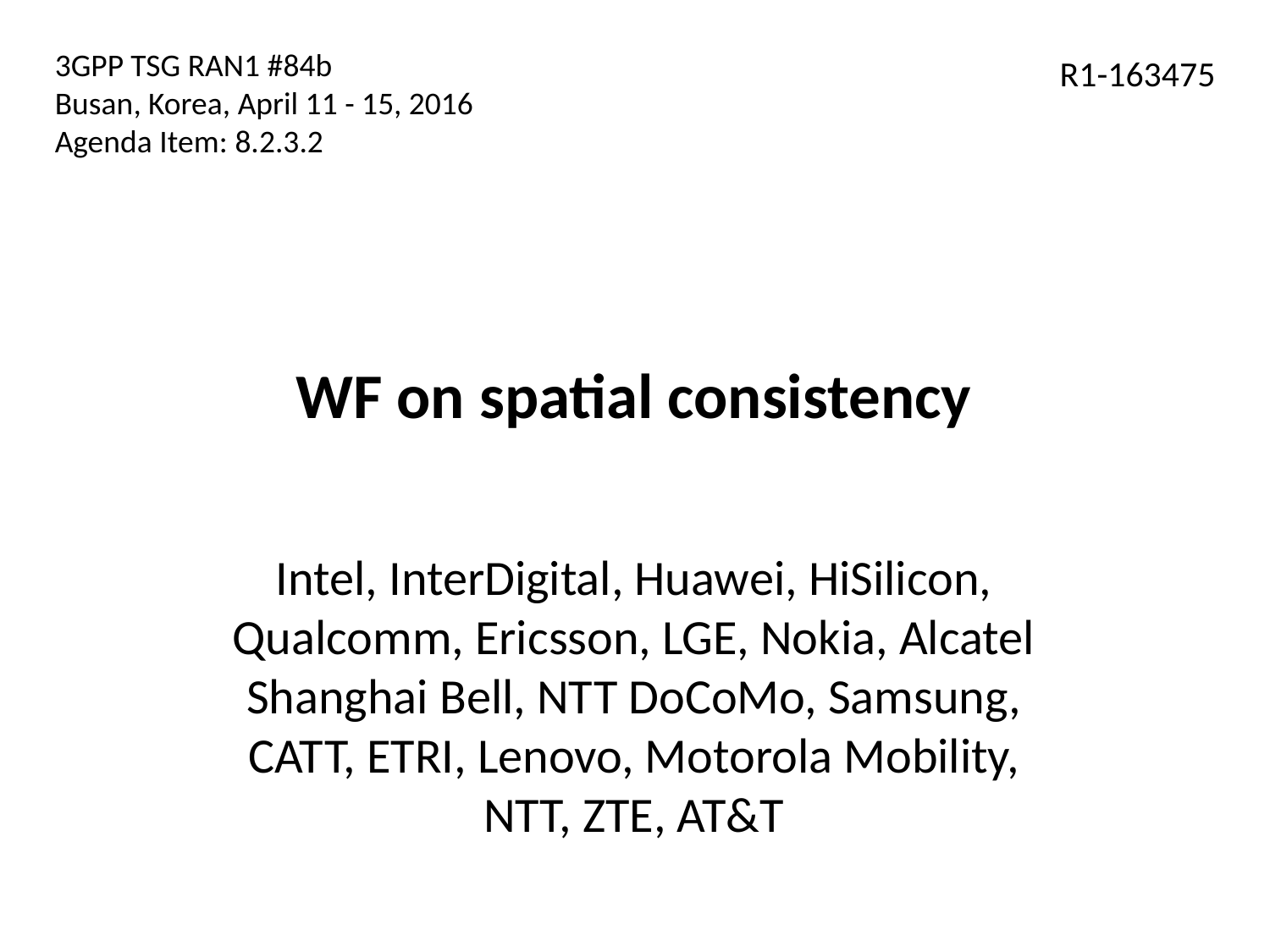

3GPP TSG RAN1 #84b
Busan, Korea, April 11 - 15, 2016
Agenda Item: 8.2.3.2
R1-163475
# WF on spatial consistency
Intel, InterDigital, Huawei, HiSilicon, Qualcomm, Ericsson, LGE, Nokia, Alcatel Shanghai Bell, NTT DoCoMo, Samsung, CATT, ETRI, Lenovo, Motorola Mobility, NTT, ZTE, AT&T